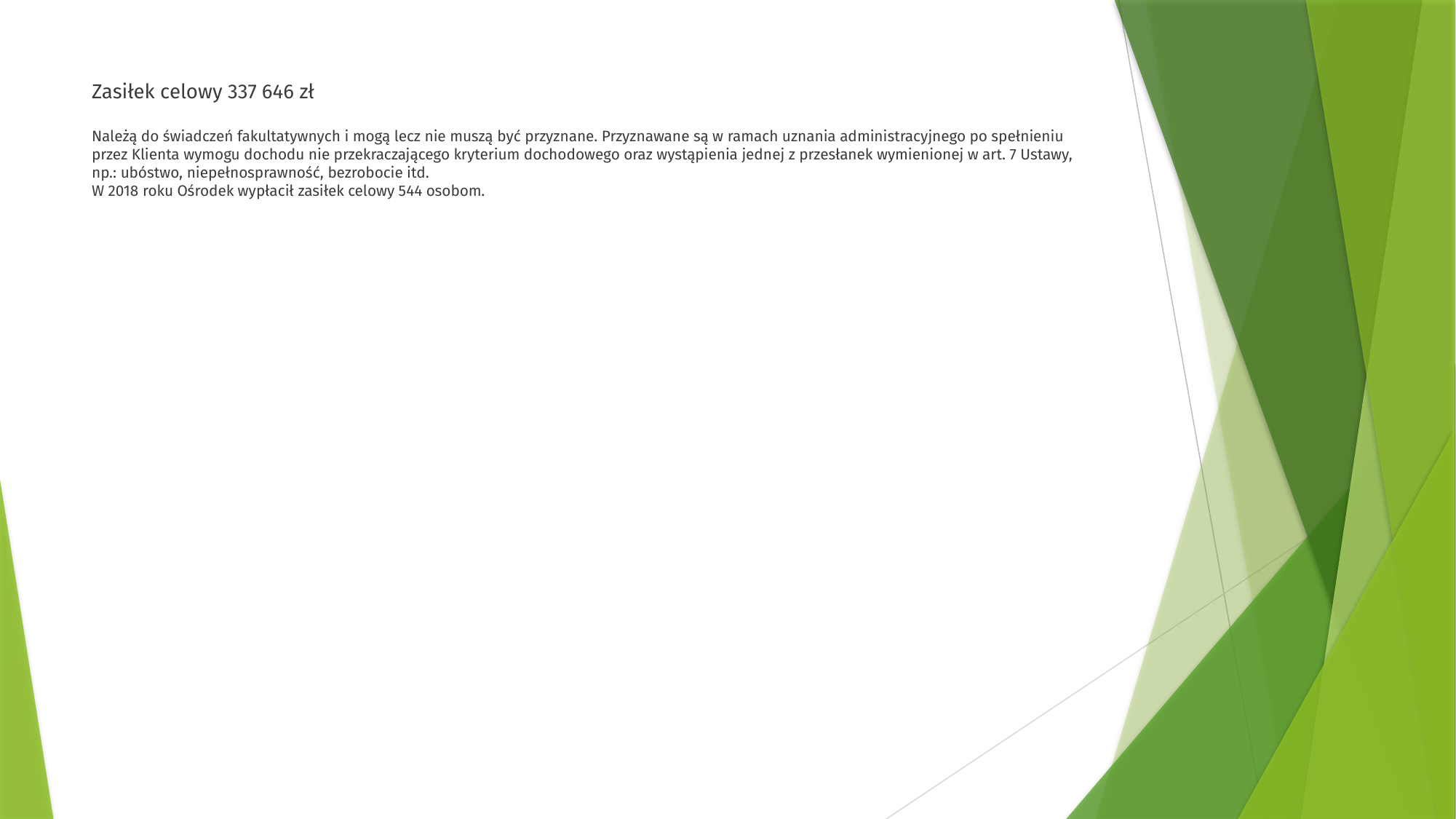

# Zasiłek celowy 337 646 zł Należą do świadczeń fakultatywnych i mogą lecz nie muszą być przyznane. Przyznawane są w ramach uznania administracyjnego po spełnieniu przez Klienta wymogu dochodu nie przekraczającego kryterium dochodowego oraz wystąpienia jednej z przesłanek wymienionej w art. 7 Ustawy, np.: ubóstwo, niepełnosprawność, bezrobocie itd. W 2018 roku Ośrodek wypłacił zasiłek celowy 544 osobom.